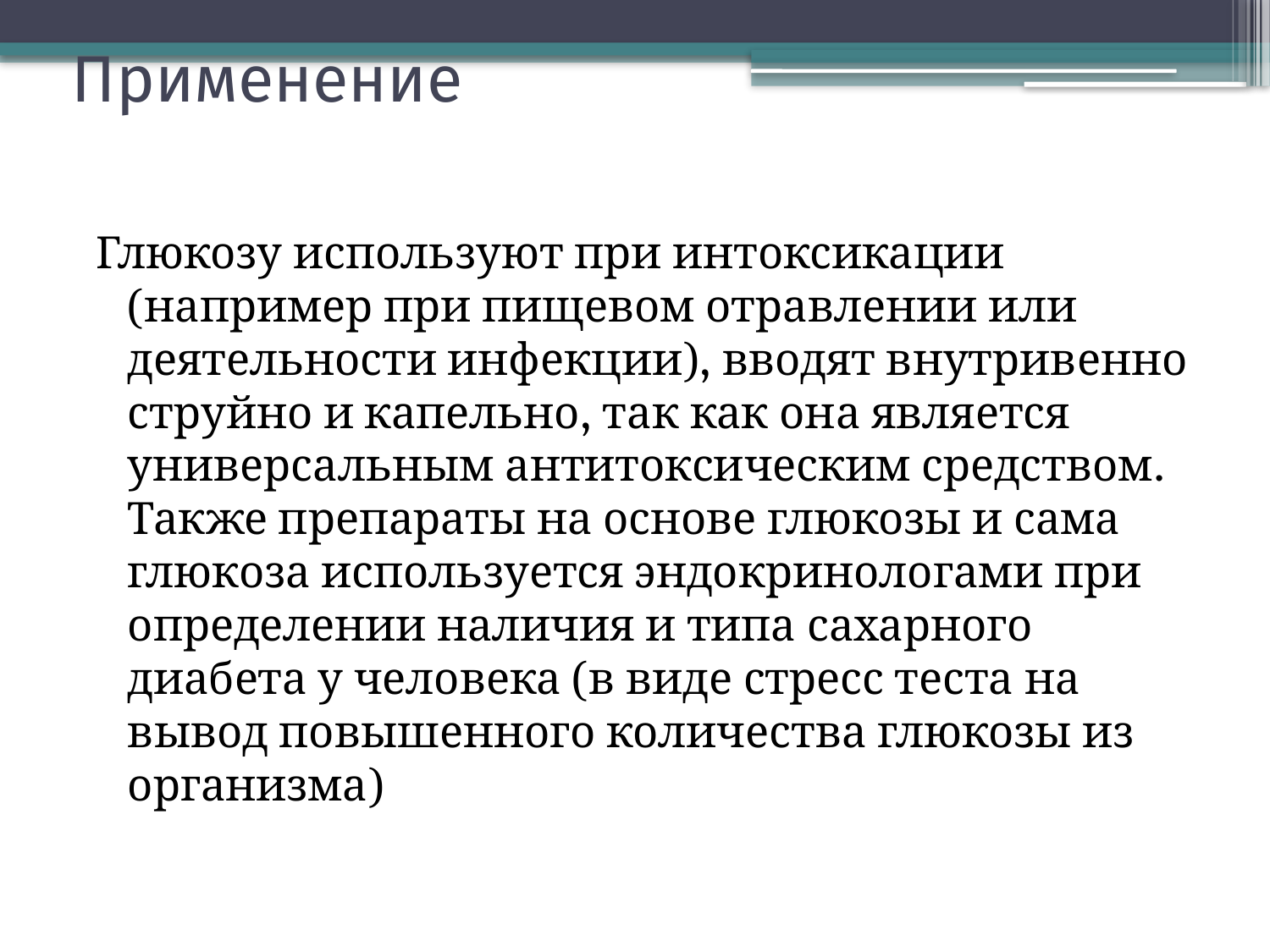

# Применение
Глюкозу используют при интоксикации (например при пищевом отравлении или деятельности инфекции), вводят внутривенно струйно и капельно, так как она является универсальным антитоксическим средством. Также препараты на основе глюкозы и сама глюкоза используется эндокринологами при определении наличия и типа сахарного диабета у человека (в виде стресс теста на вывод повышенного количества глюкозы из организма)